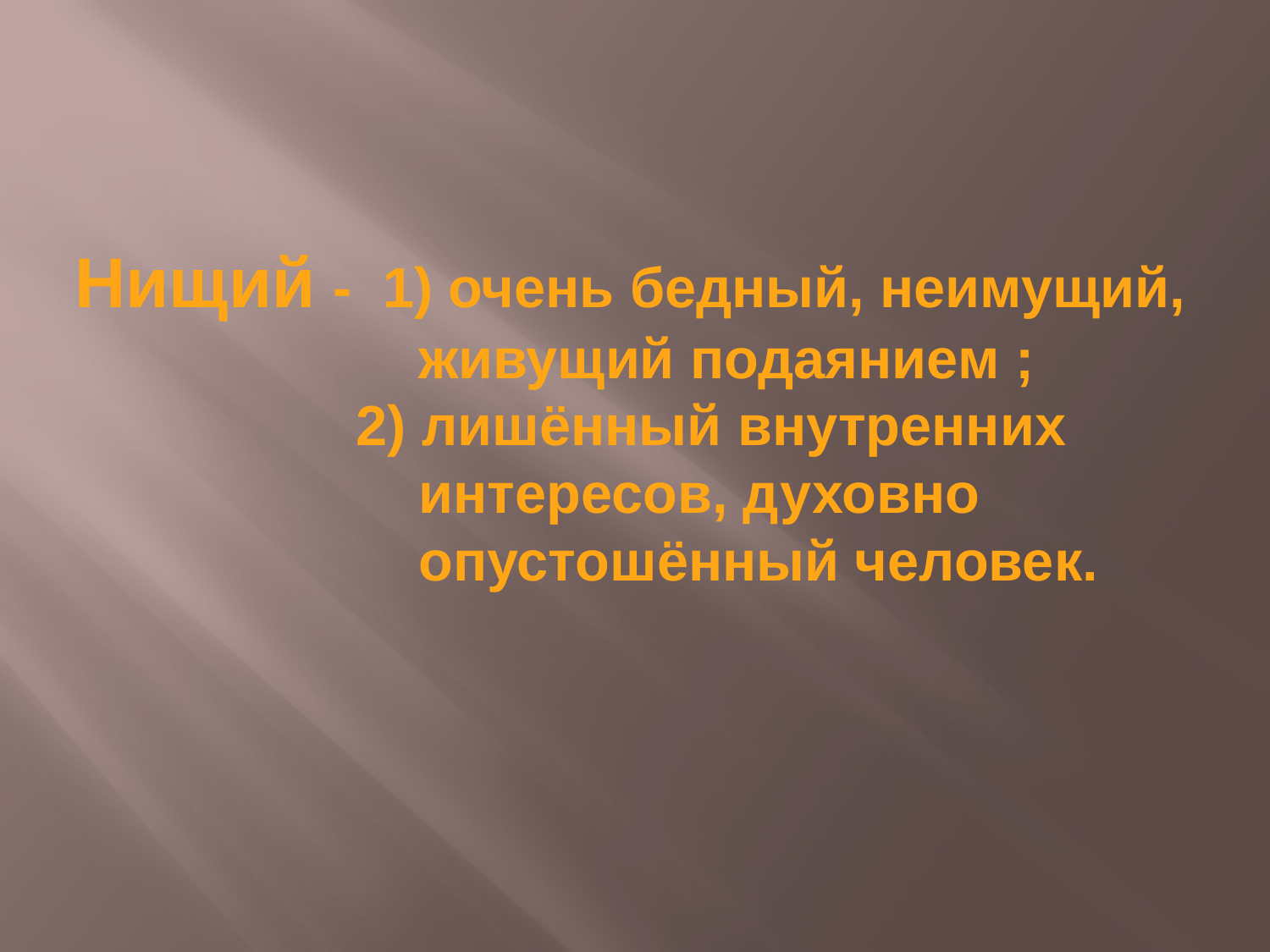

# Нищий -  1) очень бедный, неимущий, живущий подаянием ; 2) лишённый внутренних интересов, духовно опустошённый человек.